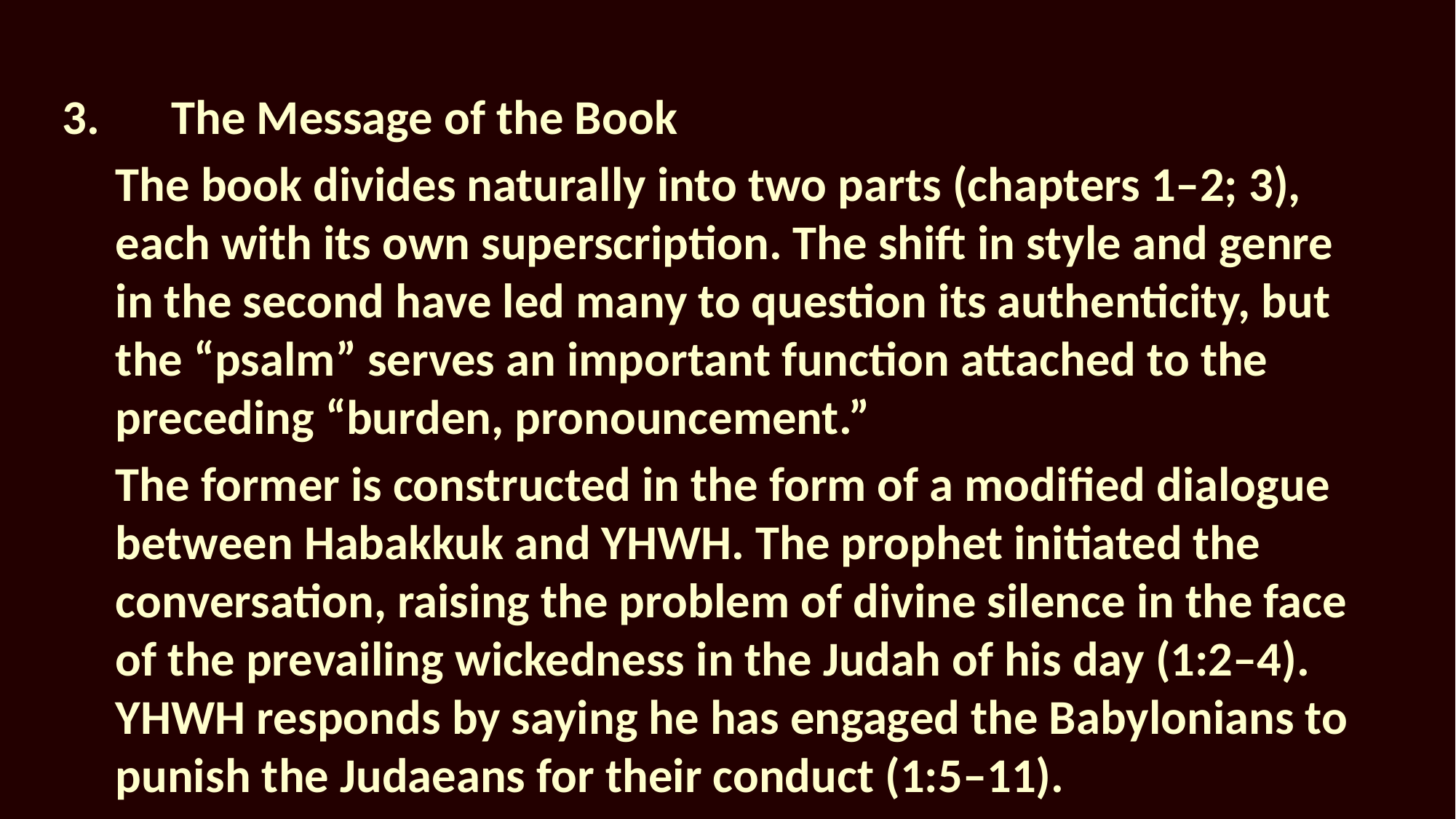

3.	The Message of the Book
The book divides naturally into two parts (chapters 1–2; 3), each with its own superscription. The shift in style and genre in the second have led many to question its authenticity, but the “psalm” serves an important function attached to the preceding “burden, pronouncement.”
The former is constructed in the form of a modified dialogue between Habakkuk and YHWH. The prophet initiated the conversation, raising the problem of divine silence in the face of the prevailing wickedness in the Judah of his day (1:2–4). YHWH responds by saying he has engaged the Babylonians to punish the Judaeans for their conduct (1:5–11).